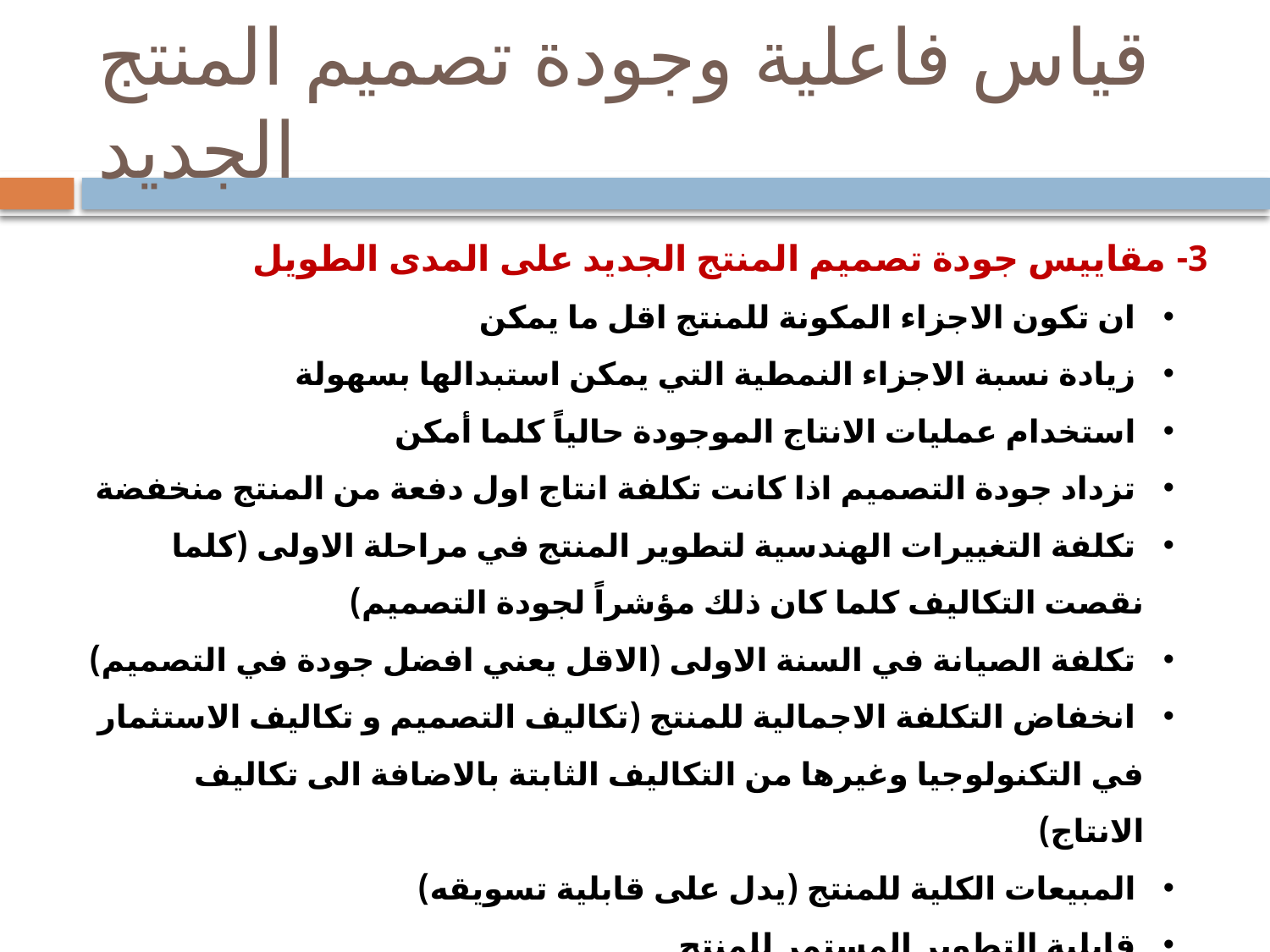

# قياس فاعلية وجودة تصميم المنتج الجديد
3- مقاييس جودة تصميم المنتج الجديد على المدى الطويل
 ان تكون الاجزاء المكونة للمنتج اقل ما يمكن
 زيادة نسبة الاجزاء النمطية التي يمكن استبدالها بسهولة
 استخدام عمليات الانتاج الموجودة حالياً كلما أمكن
 تزداد جودة التصميم اذا كانت تكلفة انتاج اول دفعة من المنتج منخفضة
 تكلفة التغييرات الهندسية لتطوير المنتج في مراحلة الاولى (كلما نقصت التكاليف كلما كان ذلك مؤشراً لجودة التصميم)
 تكلفة الصيانة في السنة الاولى (الاقل يعني افضل جودة في التصميم)
 انخفاض التكلفة الاجمالية للمنتج (تكاليف التصميم و تكاليف الاستثمار في التكنولوجيا وغيرها من التكاليف الثابتة بالاضافة الى تكاليف الانتاج)
 المبيعات الكلية للمنتج (يدل على قابلية تسويقه)
 قابلية التطوير المستمر للمنتج